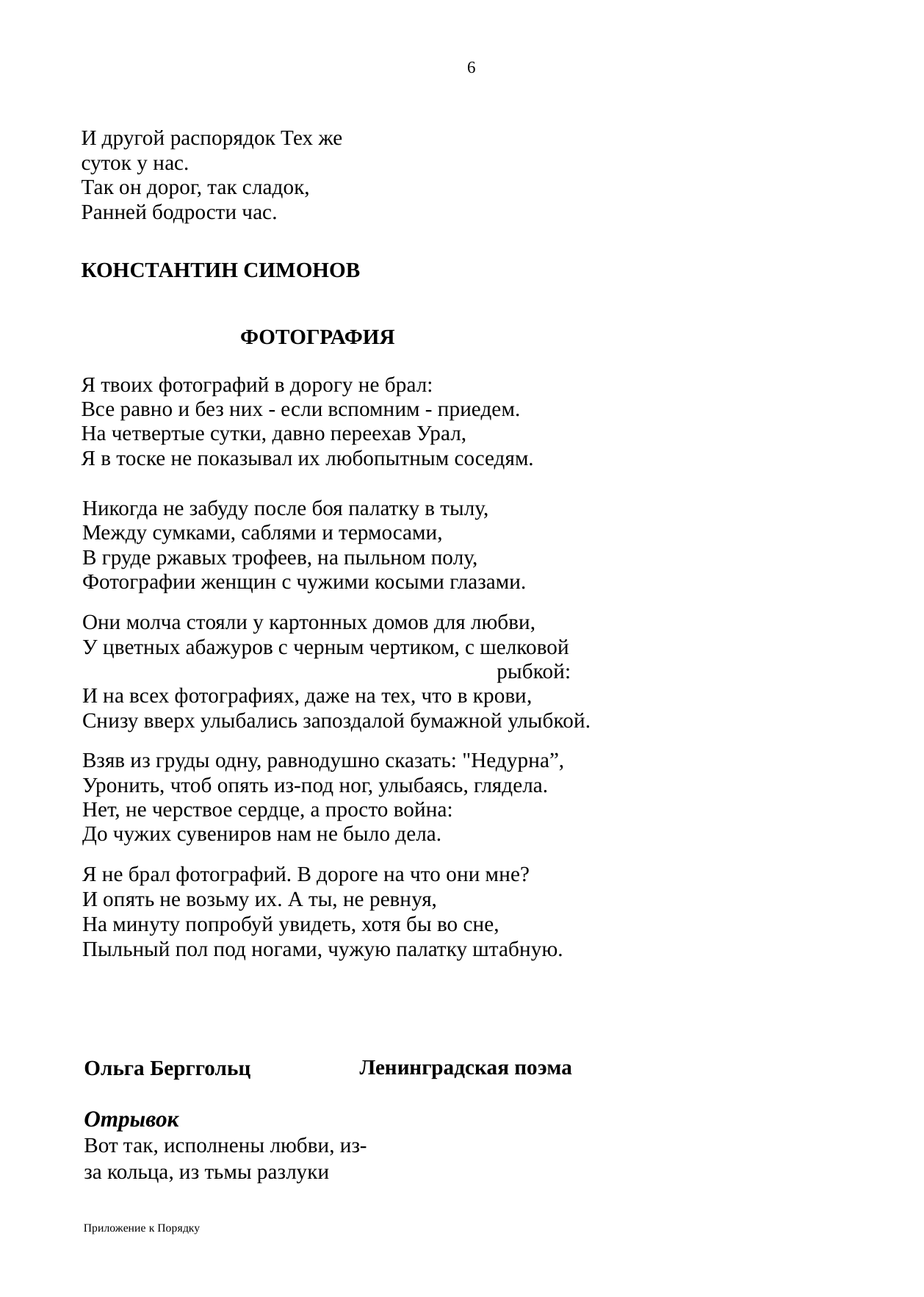

6
И другой распорядок Тех же суток у нас.
Так он дорог, так сладок, Ранней бодрости час.
КОНСТАНТИН СИМОНОВ
ФОТОГРАФИЯ
Я твоих фотографий в дорогу не брал:
Все равно и без них - если вспомним - приедем.
На четвертые сутки, давно переехав Урал,
Я в тоске не показывал их любопытным соседям.
Никогда не забуду после боя палатку в тылу,
Между сумками, саблями и термосами,
В груде ржавых трофеев, на пыльном полу,
Фотографии женщин с чужими косыми глазами.
Они молча стояли у картонных домов для любви,
У цветных абажуров с черным чертиком, с шелковой
рыбкой:
И на всех фотографиях, даже на тех, что в крови,
Снизу вверх улыбались запоздалой бумажной улыбкой.
Взяв из груды одну, равнодушно сказать: "Недурна”, Уронить, чтоб опять из-под ног, улыбаясь, глядела.
Нет, не черствое сердце, а просто война:
До чужих сувениров нам не было дела.
Я не брал фотографий. В дороге на что они мне?
И опять не возьму их. А ты, не ревнуя,
На минуту попробуй увидеть, хотя бы во сне,
Пыльный пол под ногами, чужую палатку штабную.
Ольга Берггольц Отрывок
Ленинградская поэма
Вот так, исполнены любви, из-за кольца, из тьмы разлуки
Приложение к Порядку